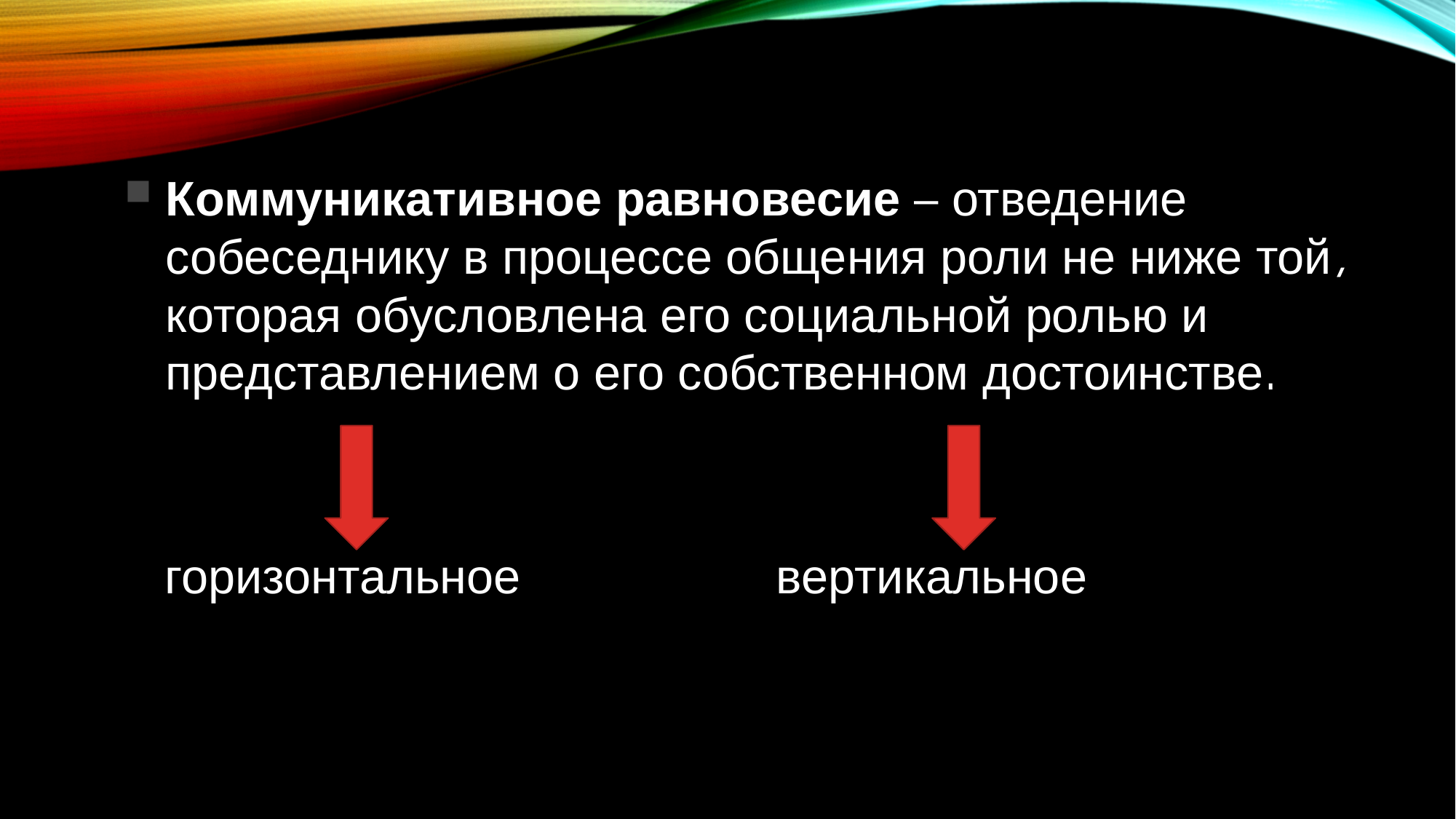

Коммуникативное равновесие – отведение собеседнику в процессе общения роли не ниже той, которая обусловлена его социальной ролью и представлением о его собственном достоинстве.

   горизонтальное                   вертикальное